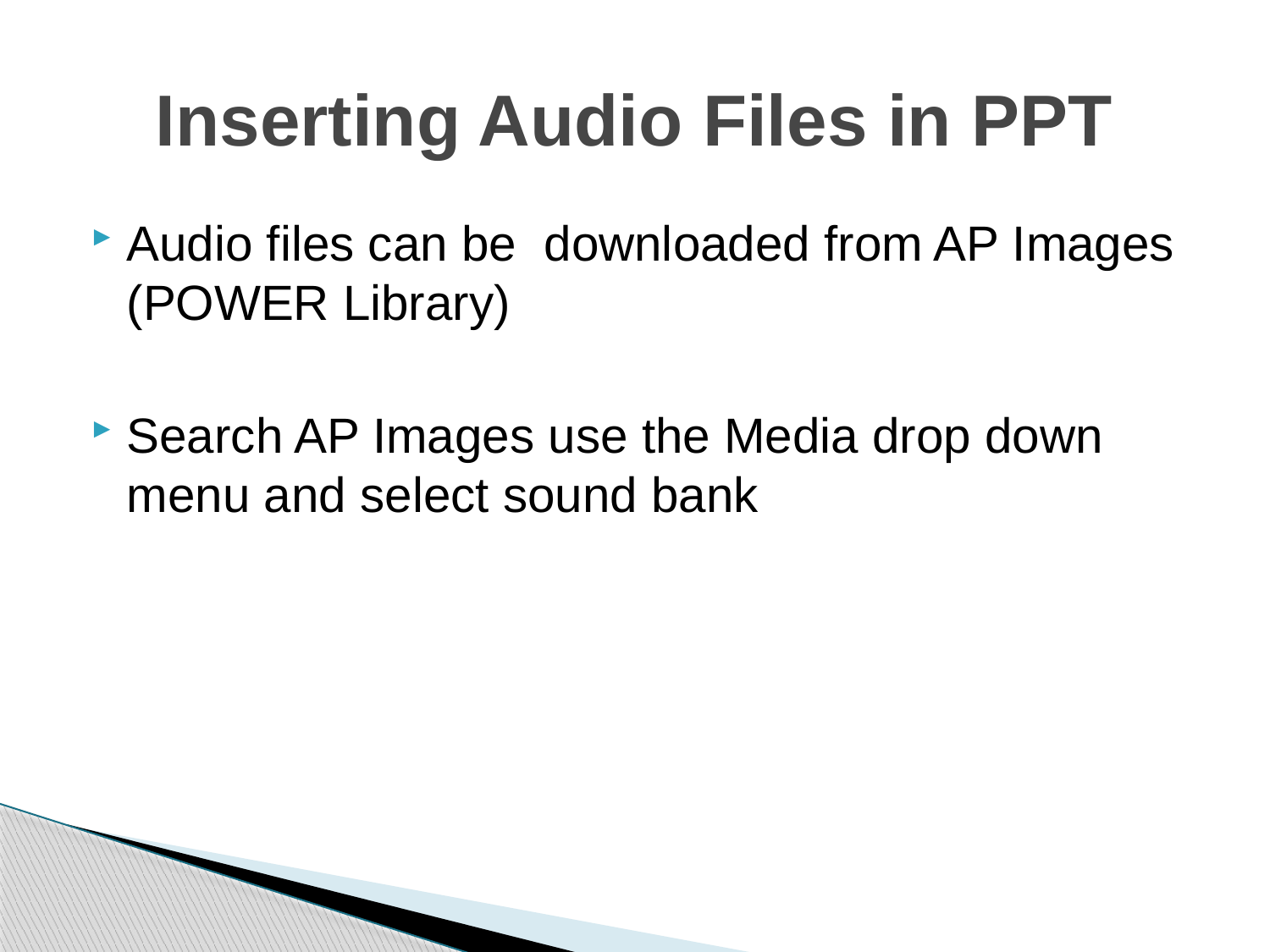

# Inserting Audio Files in PPT
Audio files can be  downloaded from AP Images (POWER Library)

Search AP Images use the Media drop down menu and select sound bank